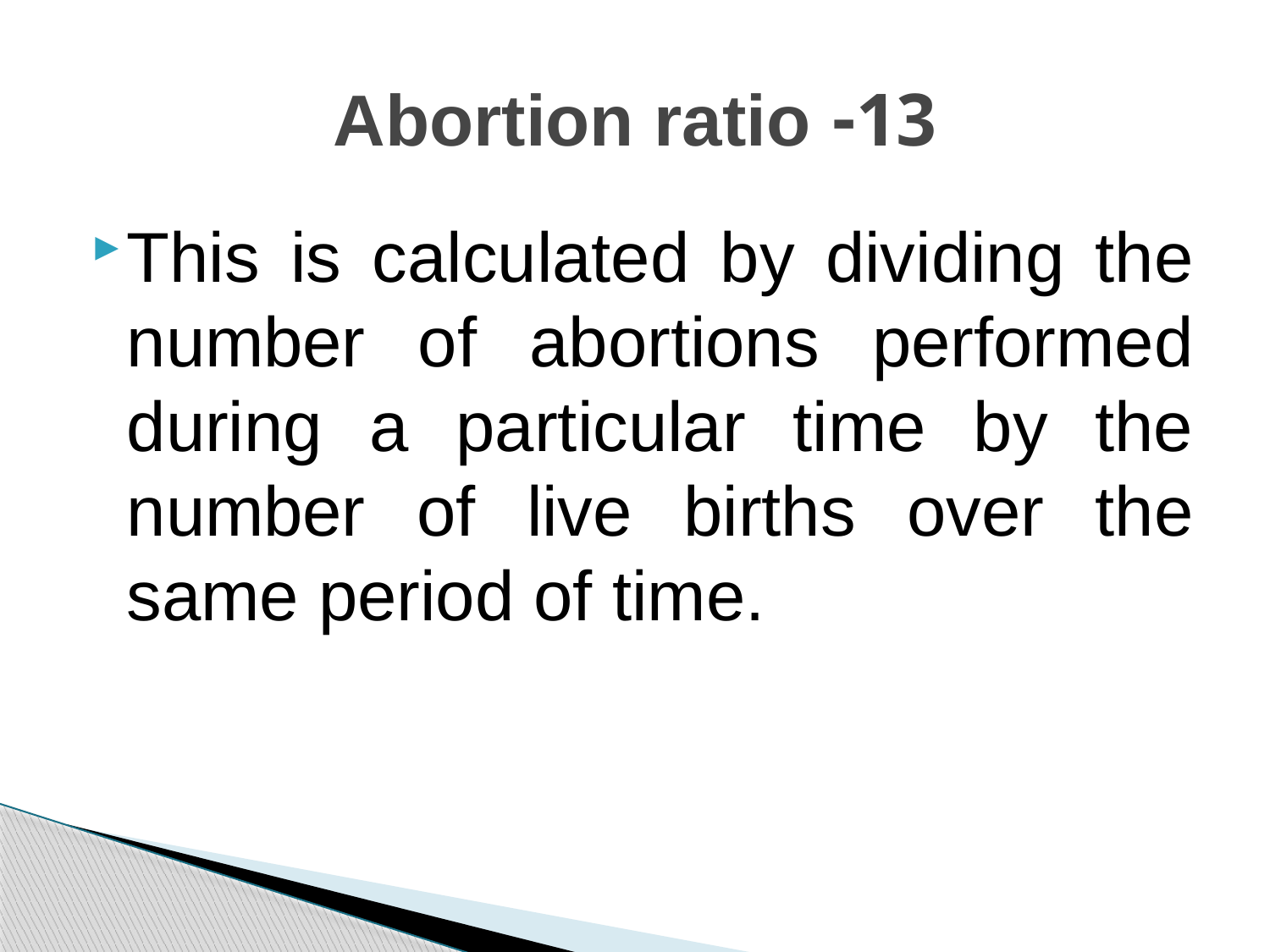

# 13- Abortion ratio
This is calculated by dividing the number of abortions performed during a particular time by the number of live births over the same period of time.